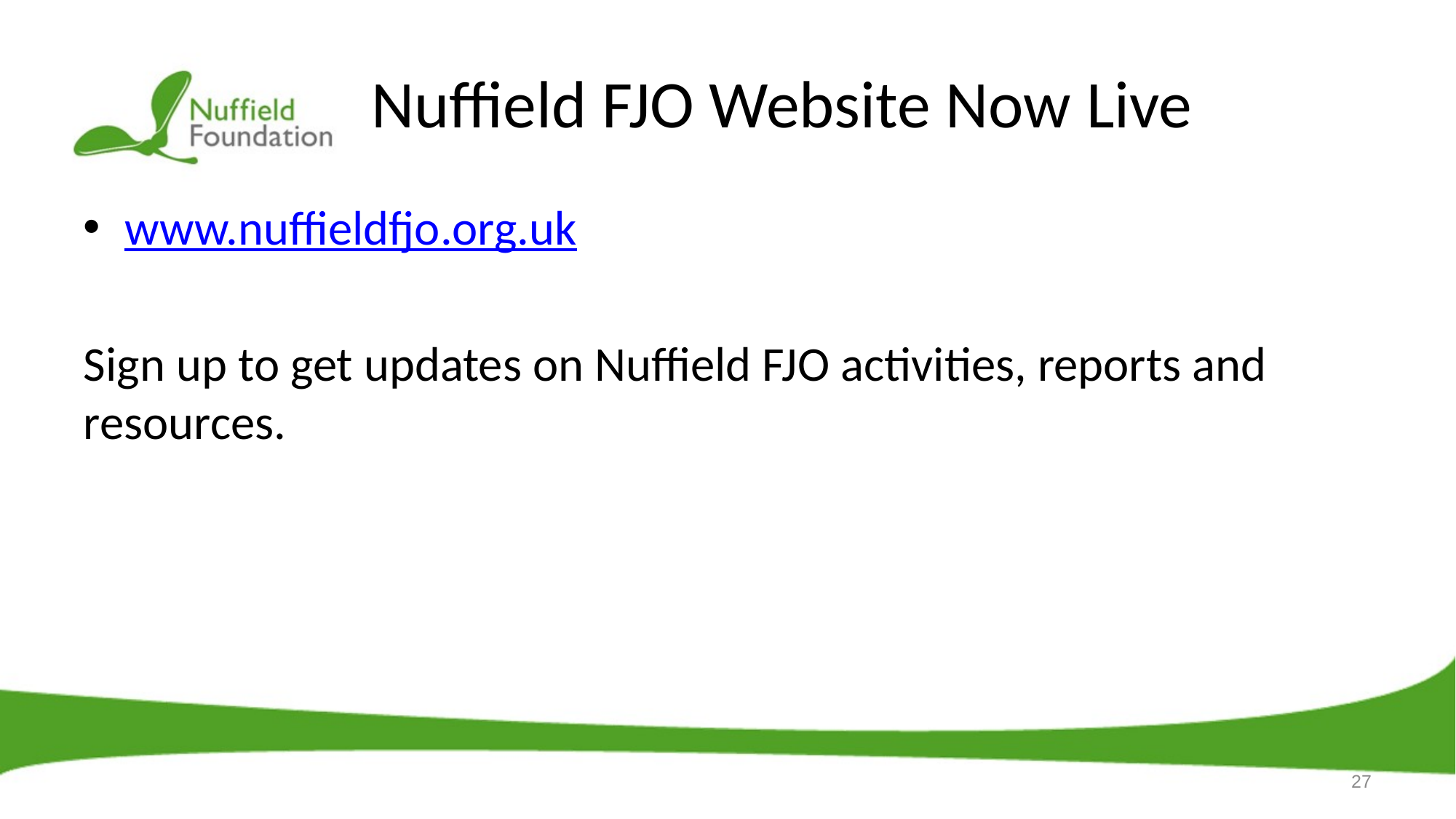

# Nuffield FJO Website Now Live
www.nuffieldfjo.org.uk

Sign up to get updates on Nuffield FJO activities, reports and resources.
27